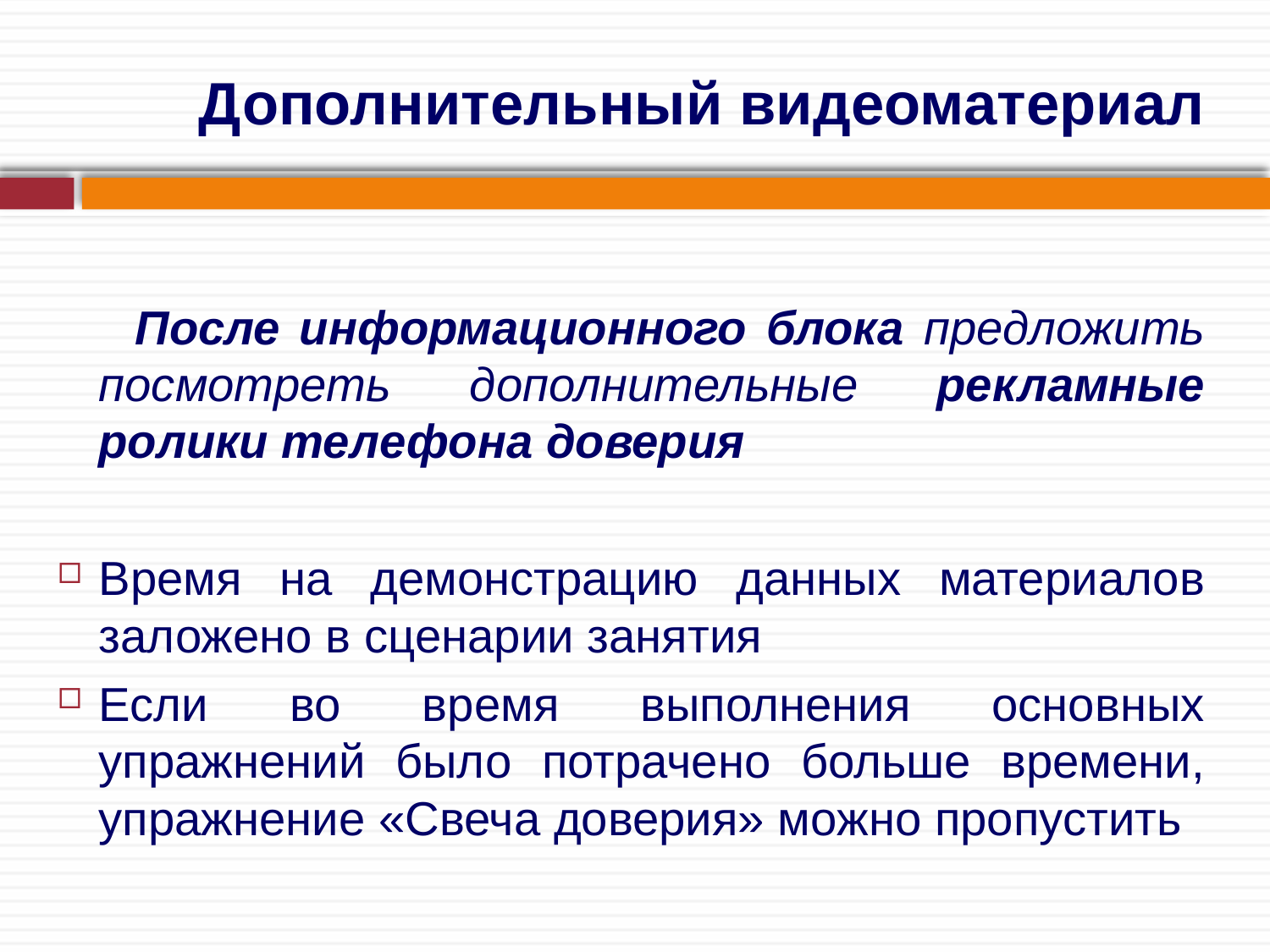

# Дополнительный видеоматериал

    После информационного блока предложить посмотреть дополнительные рекламные ролики телефона доверия

Время на демонстрацию данных материалов заложено в сценарии занятия
Если во время выполнения основных упражнений было потрачено больше времени, упражнение «Свеча доверия» можно пропустить